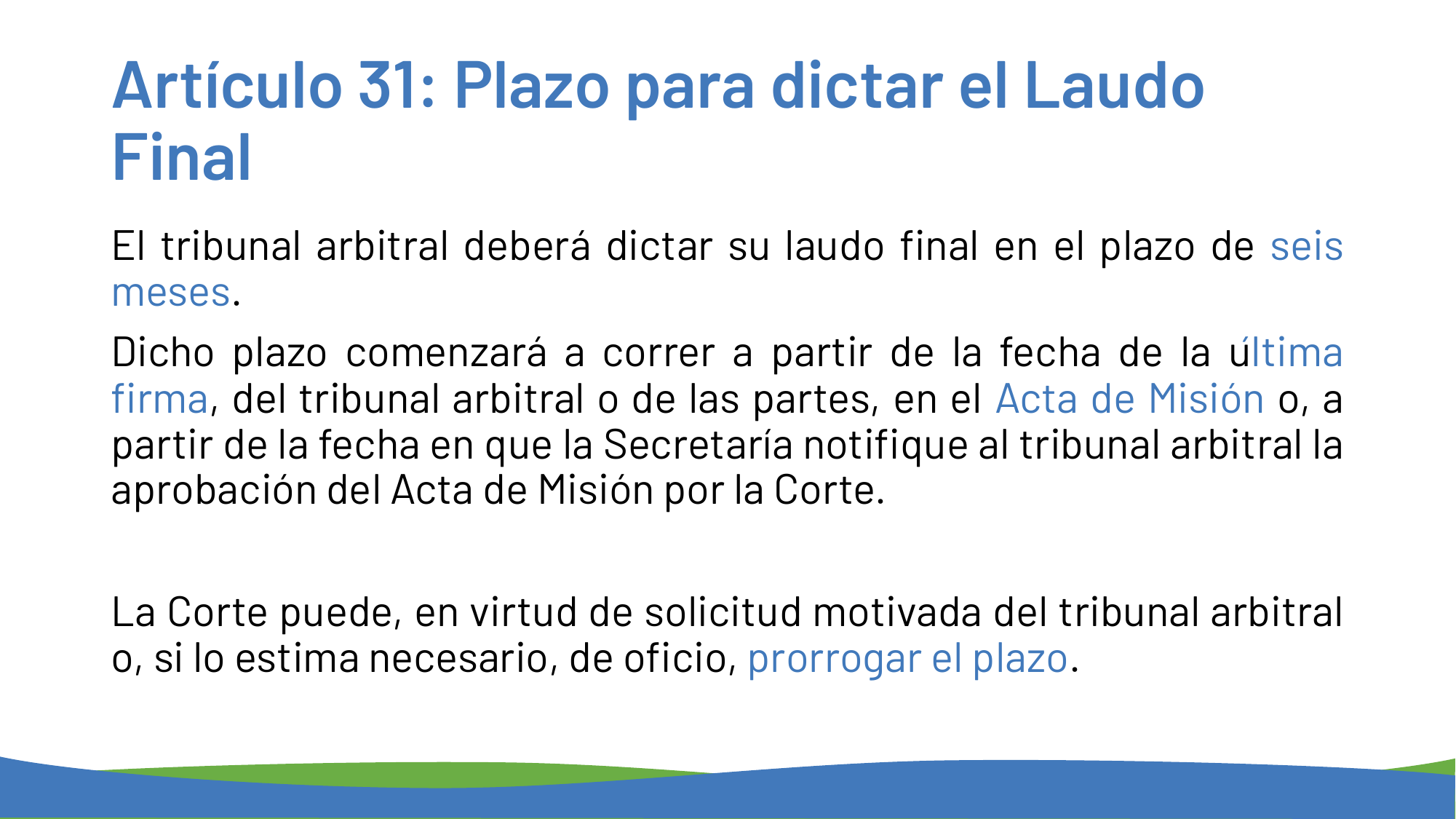

# Artículo 31: Plazo para dictar el Laudo Final
El tribunal arbitral deberá dictar su laudo final en el plazo de seis meses.
Dicho plazo comenzará a correr a partir de la fecha de la última firma, del tribunal arbitral o de las partes, en el Acta de Misión o, a partir de la fecha en que la Secretaría notifique al tribunal arbitral la aprobación del Acta de Misión por la Corte.

La Corte puede, en virtud de solicitud motivada del tribunal arbitral o, si lo estima necesario, de oficio, prorrogar el plazo.